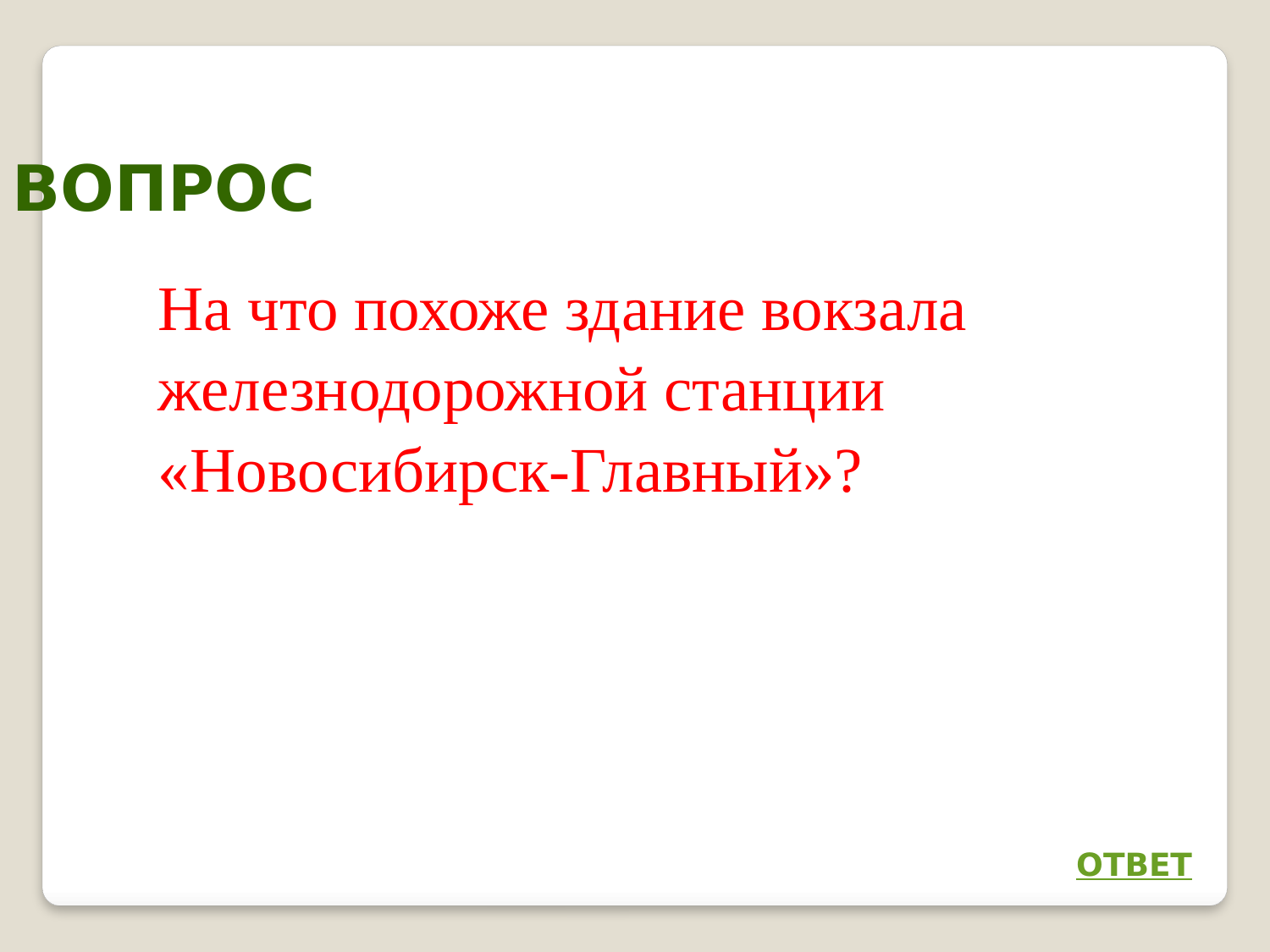

ВОПРОС
| На что похоже здание вокзала железнодорожной станции «Новосибирск-Главный»? |
| --- |
ОТВЕТ